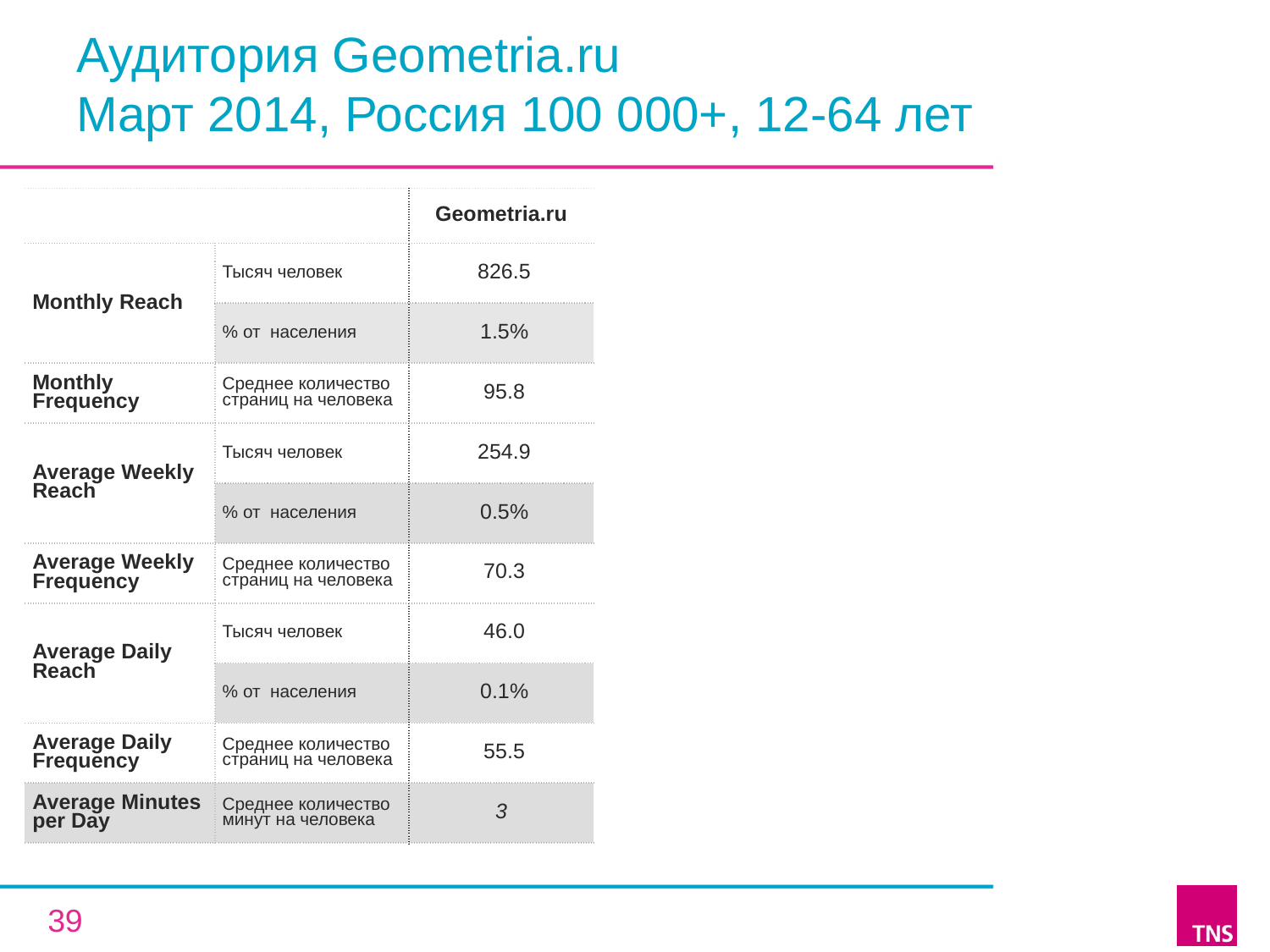

# Аудитория Geometria.ru Март 2014, Россия 100 000+, 12-64 лет
|  |  | Geometria.ru |
| --- | --- | --- |
| Monthly Reach | Тысяч человек | 826.5 |
|  | % от населения | 1.5% |
| Monthly Frequency | Среднее количество страниц на человека | 95.8 |
| Average Weekly Reach | Тысяч человек | 254.9 |
|  | % от населения | 0.5% |
| Average Weekly Frequency | Среднее количество страниц на человека | 70.3 |
| Average Daily Reach | Тысяч человек | 46.0 |
|  | % от населения | 0.1% |
| Average Daily Frequency | Среднее количество страниц на человека | 55.5 |
| Average Minutes per Day | Среднее количество минут на человека | 3 |

39